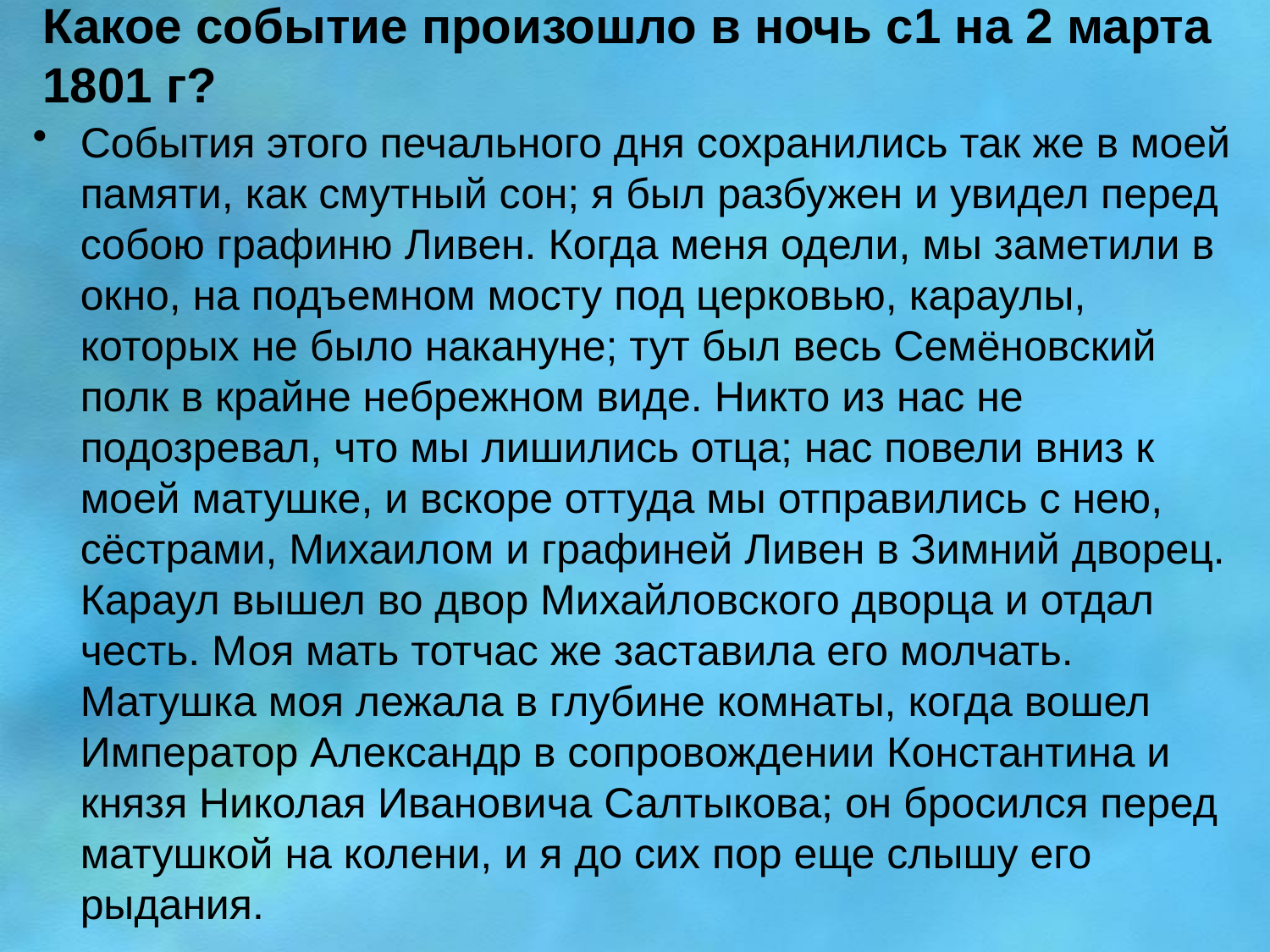

# Какое событие произошло в ночь с1 на 2 марта 1801 г?
События этого печального дня сохранились так же в моей памяти, как смутный сон; я был разбужен и увидел перед собою графиню Ливен. Когда меня одели, мы заметили в окно, на подъемном мосту под церковью, караулы, которых не было накануне; тут был весь Семёновский полк в крайне небрежном виде. Никто из нас не подозревал, что мы лишились отца; нас повели вниз к моей матушке, и вскоре оттуда мы отправились с нею, сёстрами, Михаилом и графиней Ливен в Зимний дворец. Караул вышел во двор Михайловского дворца и отдал честь. Моя мать тотчас же заставила его молчать. Матушка моя лежала в глубине комнаты, когда вошел Император Александр в сопровождении Константина и князя Николая Ивановича Салтыкова; он бросился перед матушкой на колени, и я до сих пор еще слышу его рыдания.